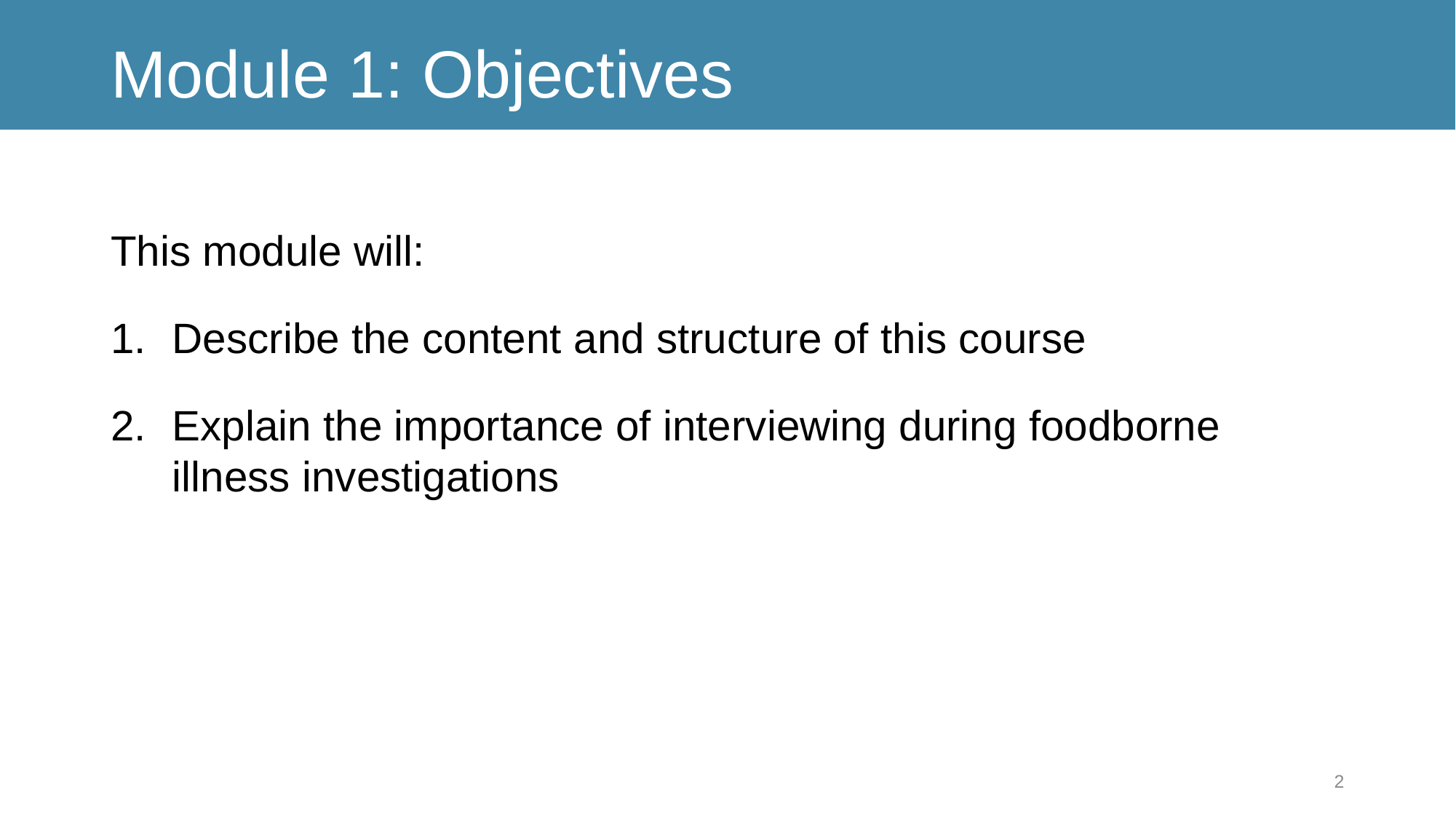

# Module 1: Objectives
This module will:
Describe the content and structure of this course
Explain the importance of interviewing during foodborne illness investigations
2